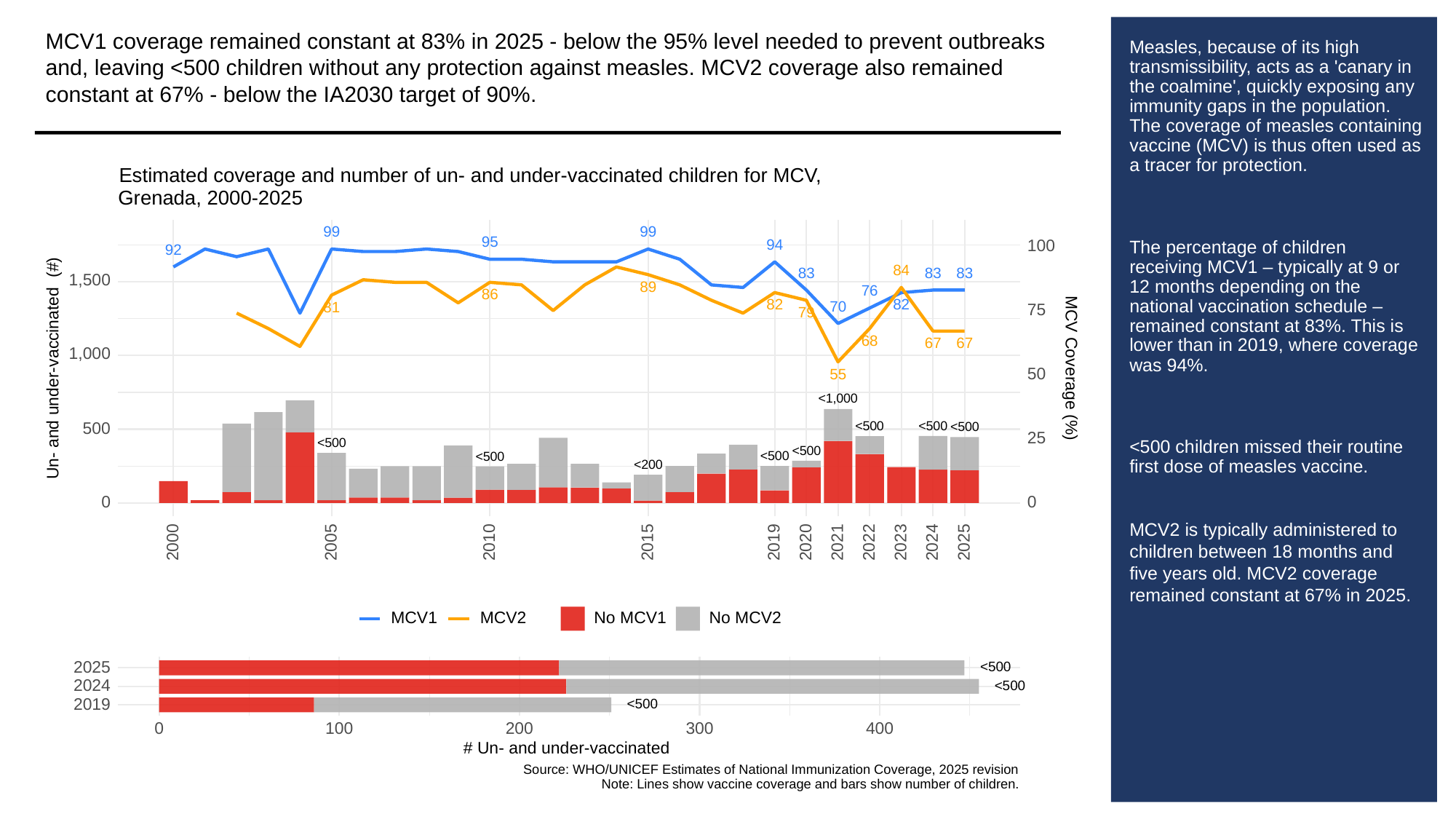

MCV1 coverage remained constant at 83% in 2025 - below the 95% level needed to prevent outbreaks and, leaving <500 children without any protection against measles. MCV2 coverage also remained constant at 67% - below the IA2030 target of 90%.
# Measles, because of its high transmissibility, acts as a 'canary in the coalmine', quickly exposing any immunity gaps in the population. The coverage of measles containing vaccine (MCV) is thus often used as a tracer for protection.

The percentage of children receiving MCV1 – typically at 9 or 12 months depending on the national vaccination schedule – remained constant at 83%. This is lower than in 2019, where coverage was 94%.

<500 children missed their routine first dose of measles vaccine.

MCV2 is typically administered to children between 18 months and five years old. MCV2 coverage remained constant at 67% in 2025.

Estimated coverage and number of un- and under-vaccinated children for MCV,
Grenada, 2000-2025

99
99
95
94
100

92

84

83
83
83
1,500

89
76
86
82
82
70
81
75
79

68
67
67
1,000

Un- and under-vaccinated  (#)
MCV Coverage (%)
50
55

<1,000

<500
<500
<500
500

25

<500

<500
<500
<500

<200

0
0

2023
2000
2005
2010
2015
2019
2020
2021
2022
2024
2025

MCV1
MCV2
No MCV1
No MCV2

2025
<500

2024
<500

2019
<500

300
0
100
200
400
# Un- and under-vaccinated
Source: WHO/UNICEF Estimates of National Immunization Coverage, 2025 revision
Note: Lines show vaccine coverage and bars show number of children.